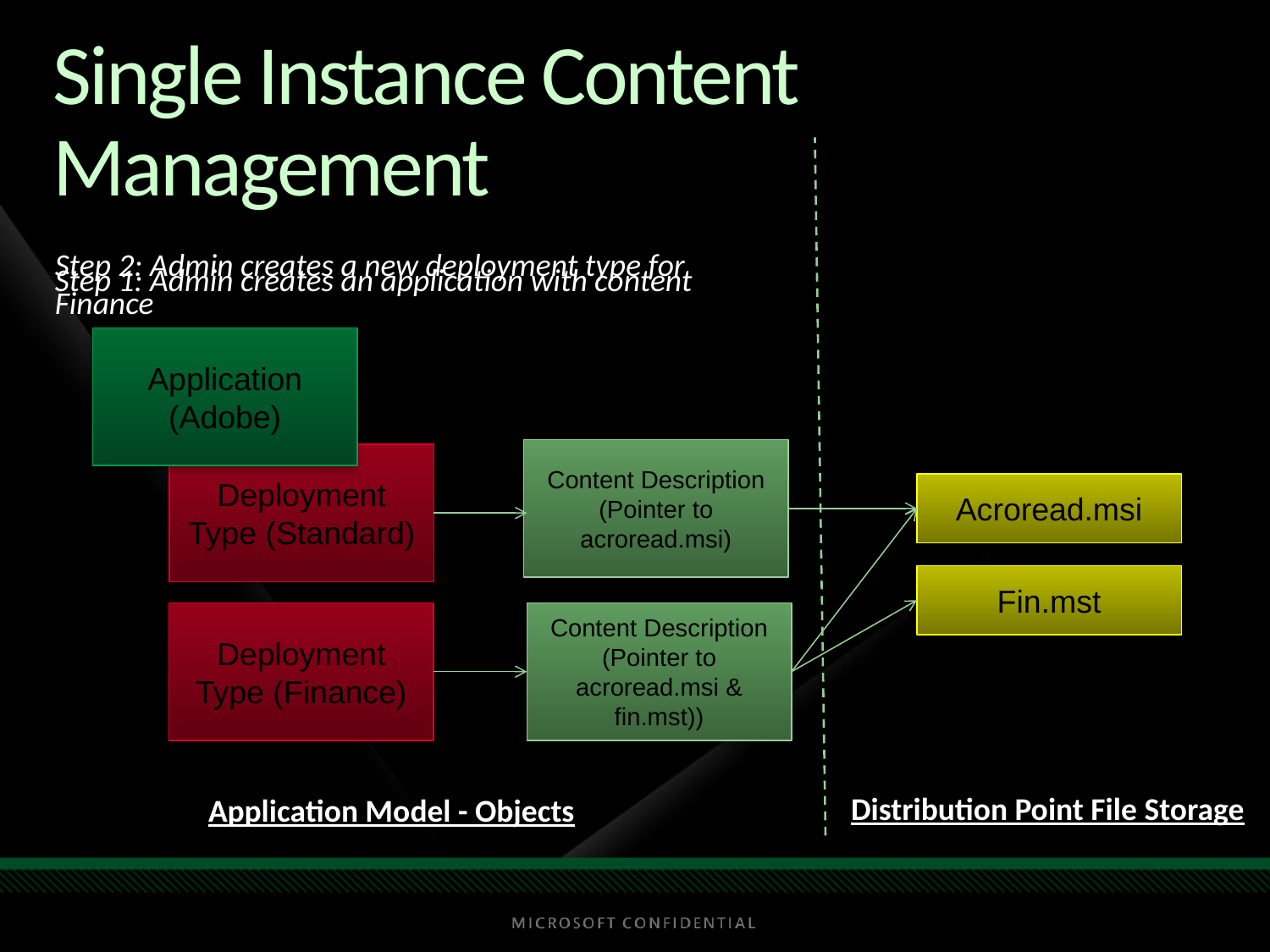

# Single Instance Content Management
Step 2: Admin creates a new deployment type for Finance
Step 1: Admin creates an application with content
Application (Adobe)
Content Description (Pointer to acroread.msi)
Deployment Type (Standard)
Acroread.msi
Fin.mst
Deployment Type (Finance)
Content Description (Pointer to acroread.msi & fin.mst))
Distribution Point File Storage
Application Model - Objects